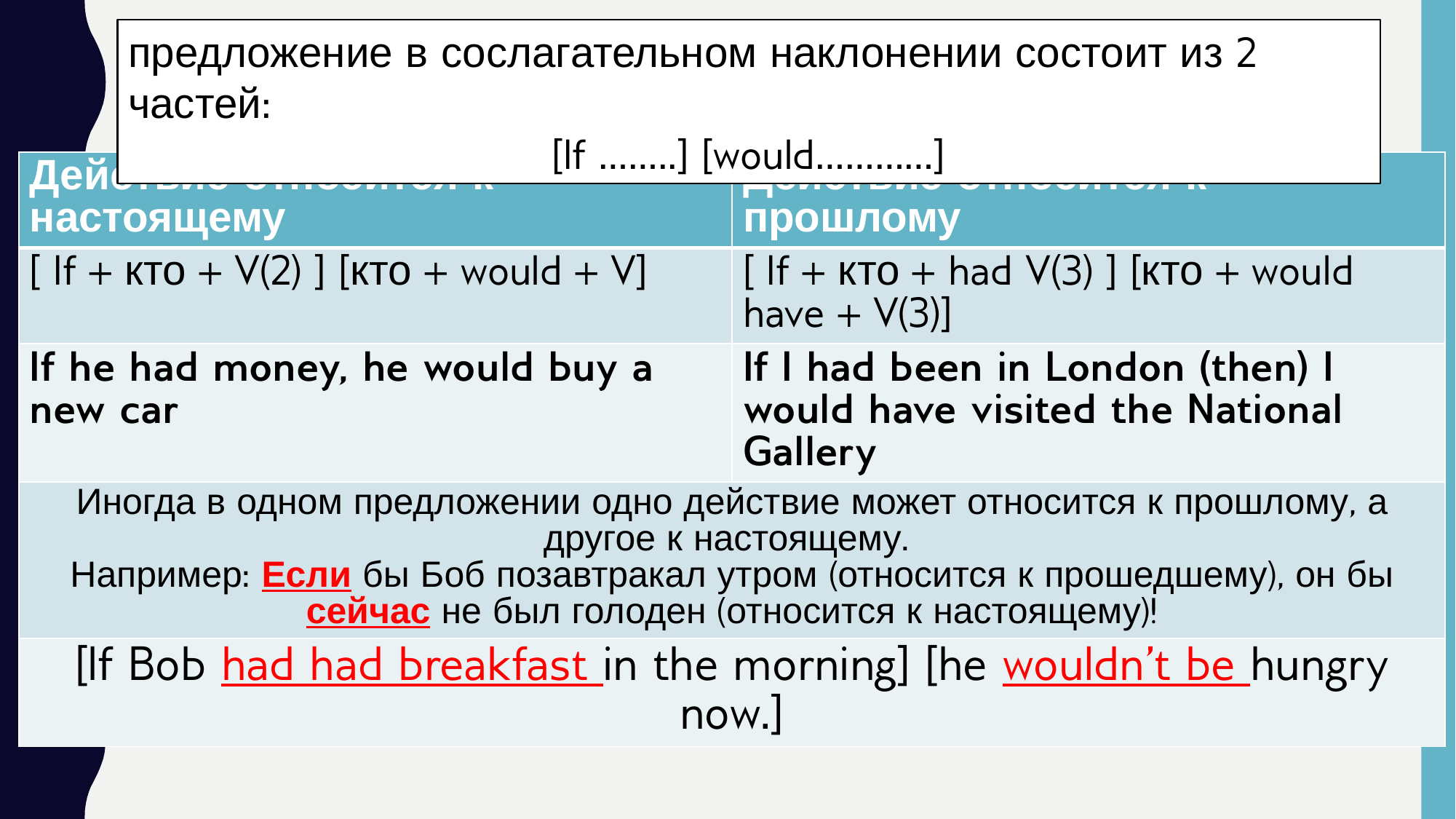

предложение в сослагательном наклонении состоит из 2 частей:
[If ……..] [would…………]
| Действие относится к настоящему | Действие относится к прошлому |
| --- | --- |
| [ If + кто + V(2) ] [кто + would + V] | [ If + кто + had V(3) ] [кто + would have + V(3)] |
| If he had money, he would buy a new car | If I had been in London (then) I would have visited the National Gallery |
| Иногда в одном предложении одно действие может относится к прошлому, а другое к настоящему. Например: Если бы Боб позавтракал утром (относится к прошедшему), он бы сейчас не был голоден (относится к настоящему)! |  |
| [If Bob had had breakfast in the morning] [he wouldn’t be hungry now.] |  |